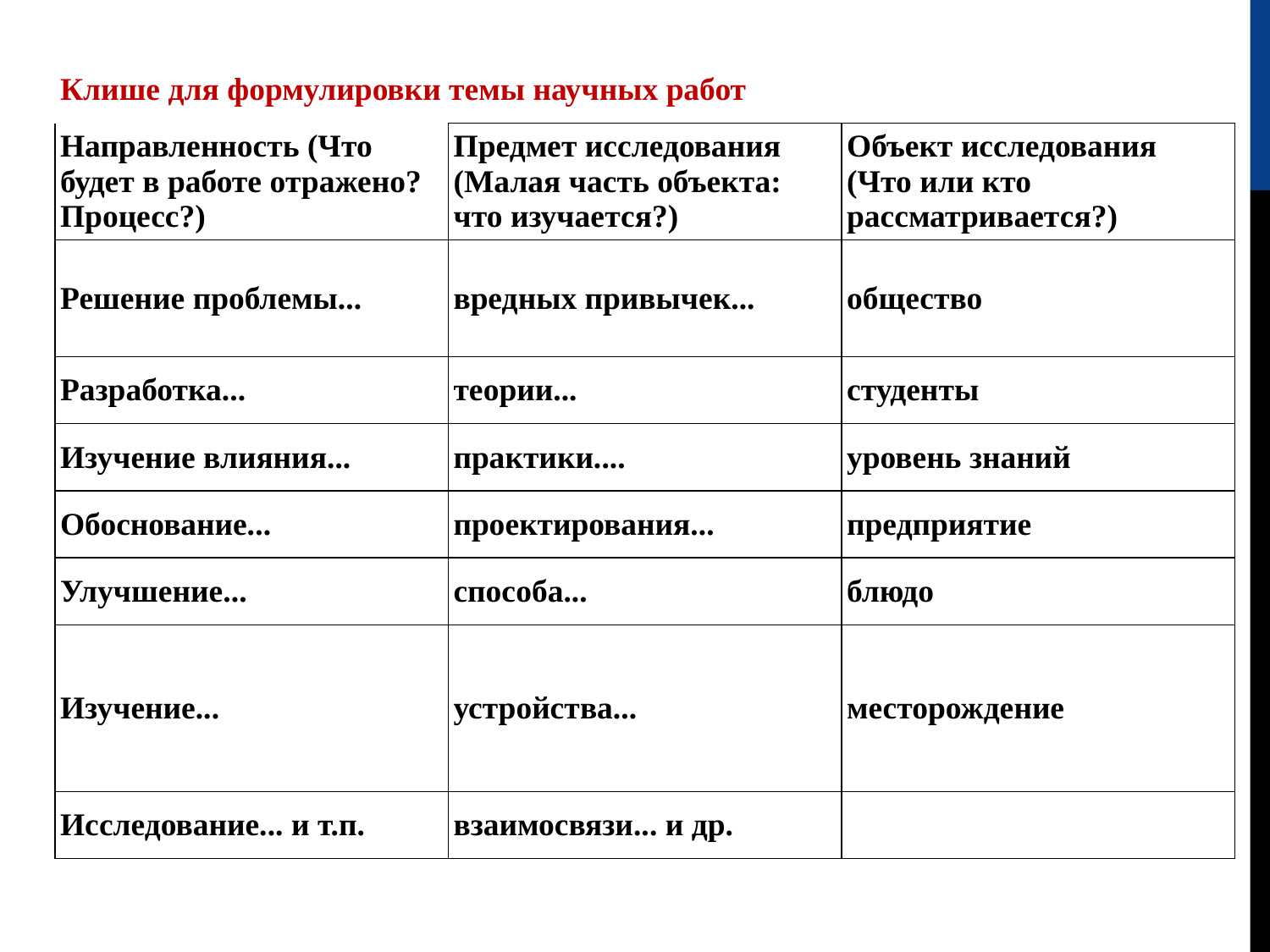

| Клише для формулировки темы научных работ |  |  |
| --- | --- | --- |
| Направленность (Что будет в работе отражено? Процесс?) | Предмет исследования (Малая часть объекта: что изучается?) | Объект исследования (Что или кто рассматривается?) |
| Решение проблемы... | вредных привычек... | общество |
| Разработка... | теории... | студенты |
| Изучение влияния... | практики.... | уровень знаний |
| Обоснование... | проектирования... | предприятие |
| Улучшение... | способа... | блюдо |
| Изучение... | устройства... | месторождение |
| Исследование... и т.п. | взаимосвязи... и др. |  |